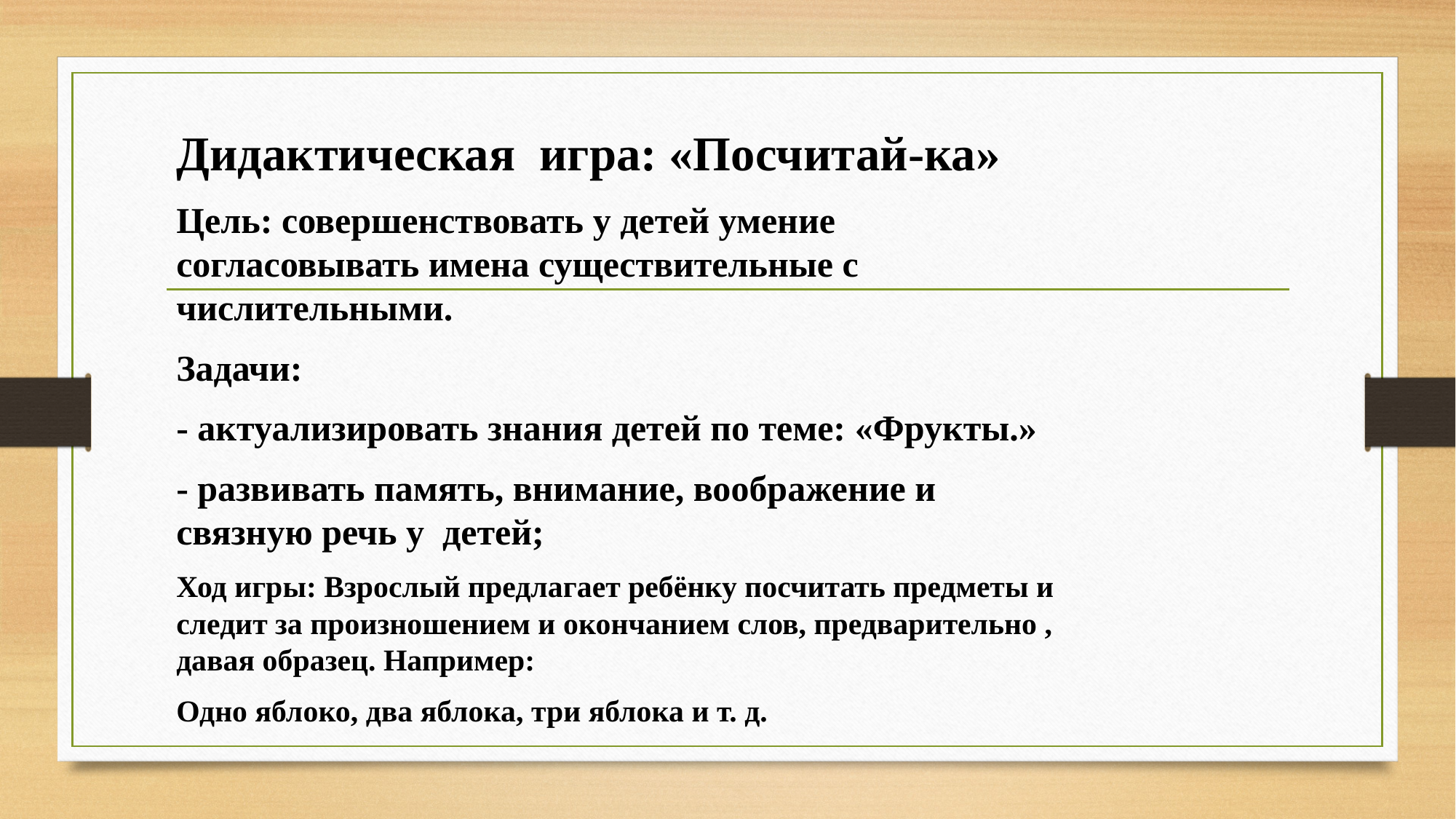

Дидактическая  игра: «Посчитай-ка»
Цель: совершенствовать у детей умение согласовывать имена существительные с числительными.
Задачи:
- актуализировать знания детей по теме: «Фрукты.»
- развивать память, внимание, воображение и связную речь у  детей;
Ход игры: Взрослый предлагает ребёнку посчитать предметы и  следит за произношением и окончанием слов, предварительно , давая образец. Например:
Одно яблоко, два яблока, три яблока и т. д.